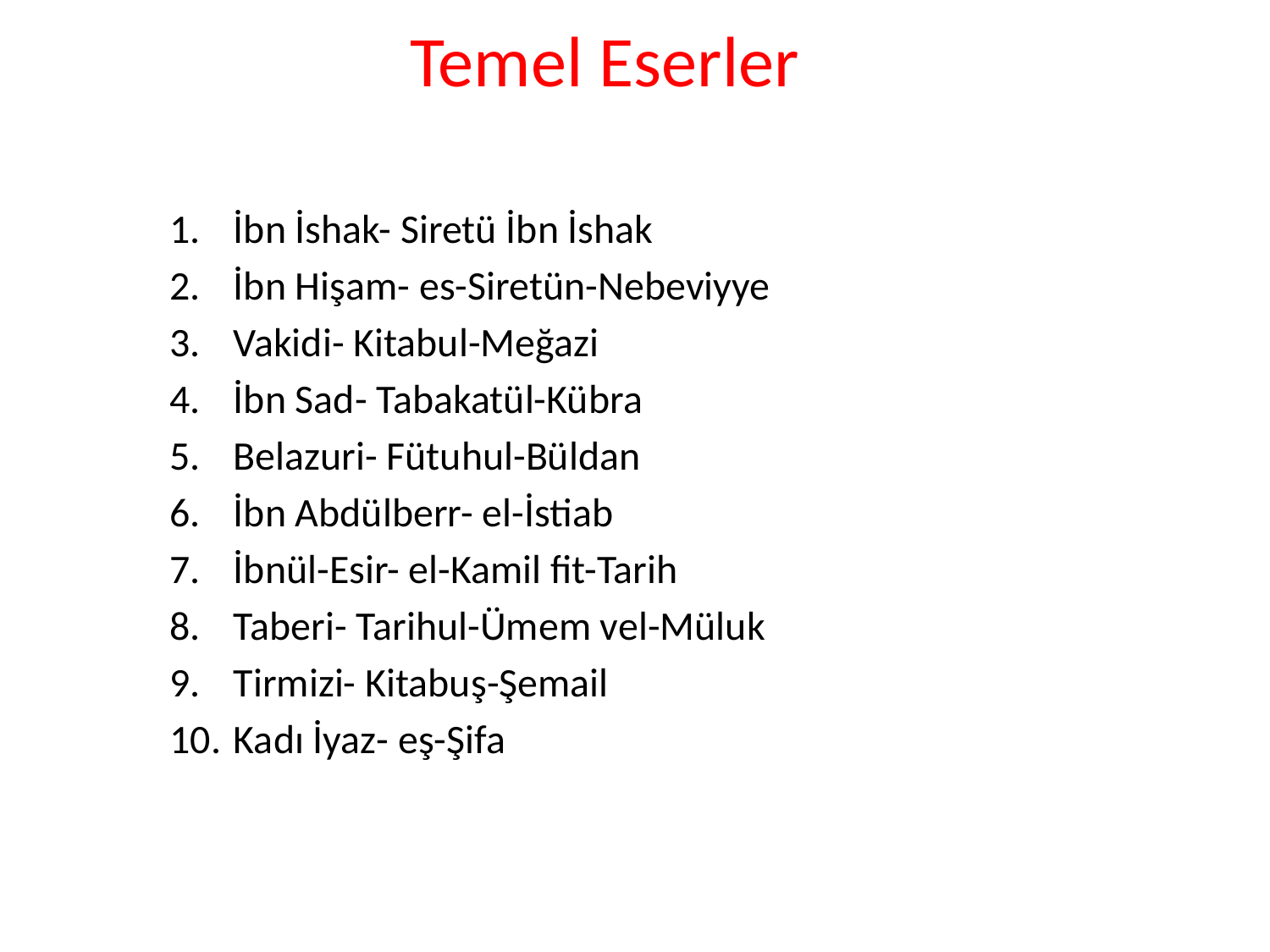

# Temel Eserler
İbn İshak- Siretü İbn İshak
İbn Hişam- es-Siretün-Nebeviyye
Vakidi- Kitabul-Meğazi
İbn Sad- Tabakatül-Kübra
Belazuri- Fütuhul-Büldan
İbn Abdülberr- el-İstiab
İbnül-Esir- el-Kamil fit-Tarih
Taberi- Tarihul-Ümem vel-Müluk
Tirmizi- Kitabuş-Şemail
Kadı İyaz- eş-Şifa